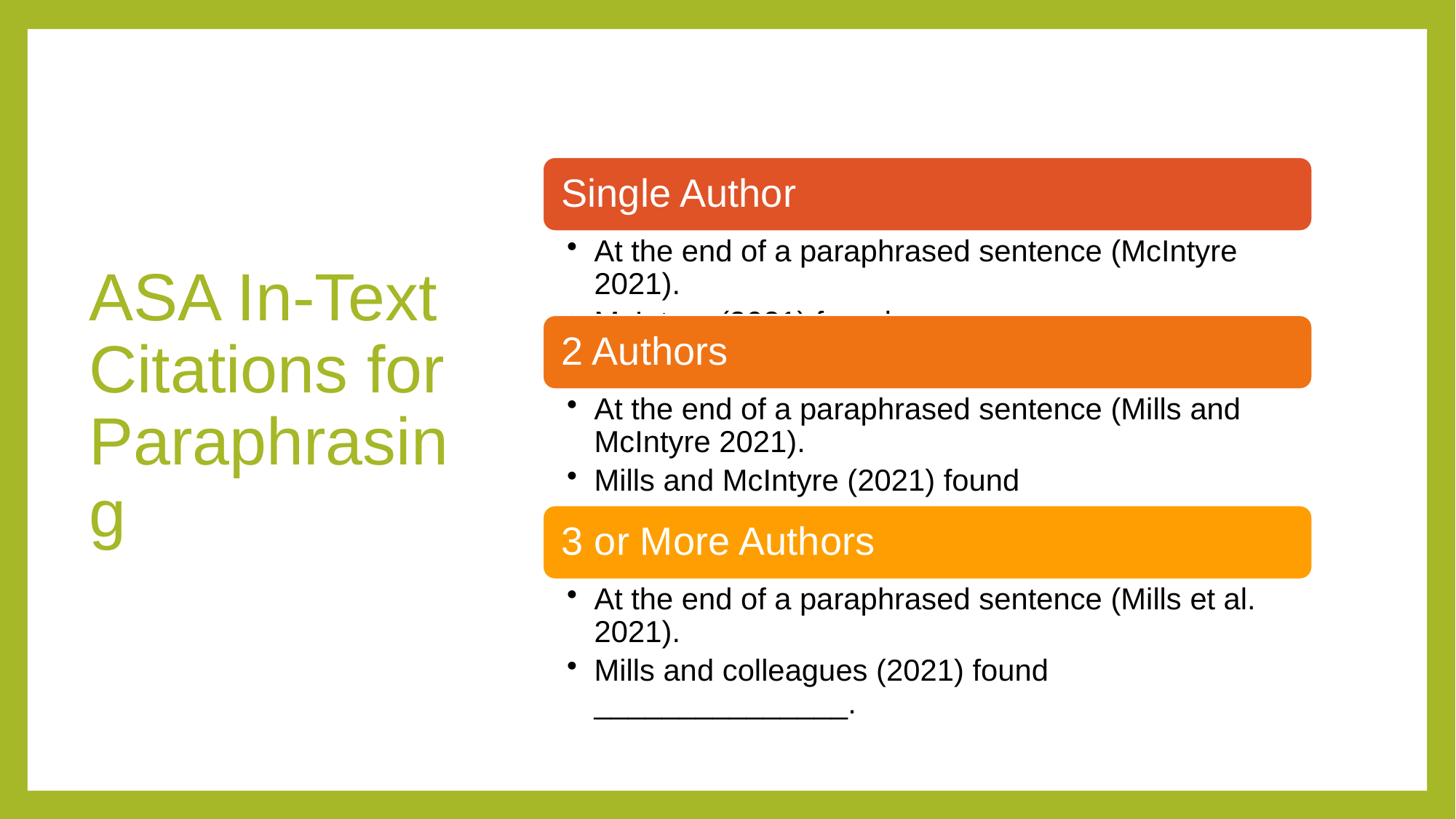

# ASA In-Text Citations for Paraphrasing
Single Author
At the end of a paraphrased sentence (McIntyre 2021).
McIntyre (2021) found ___________.
2 Authors
At the end of a paraphrased sentence (Mills and McIntyre 2021).
Mills and McIntyre (2021) found ________________.
3 or More Authors
At the end of a paraphrased sentence (Mills et al. 2021).
Mills and colleagues (2021) found _______________.